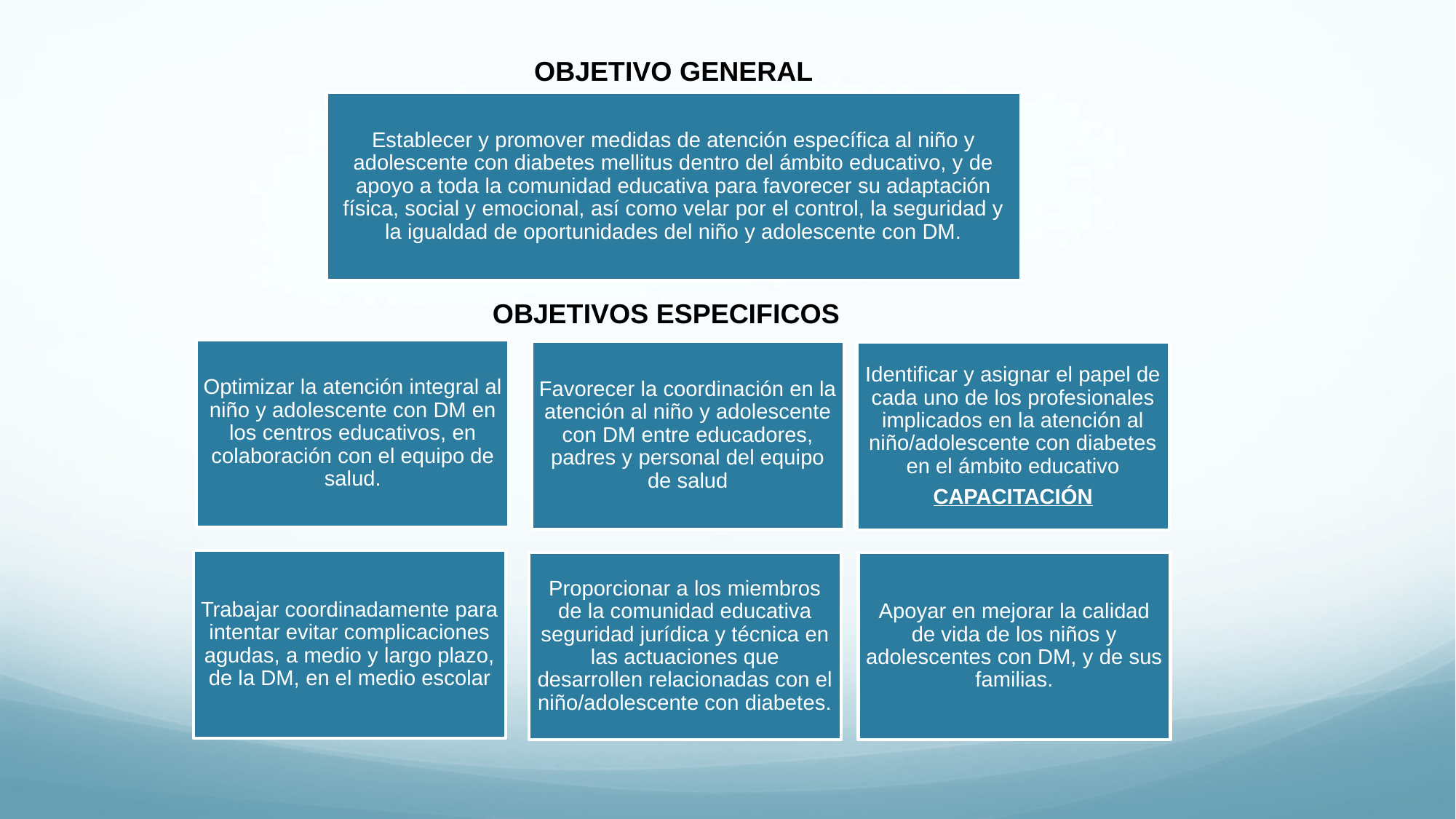

Apoyar en mejorar la calidad de vida de los niños y adolescentes con DM, y de sus familias.
Proporcionar a los miembros de la comunidad educativa seguridad jurídica y técnica en las actuaciones que desarrollen relacionadas con el niño/adolescente con diabetes.
Identificar y asignar el papel de cada uno de los profesionales implicados en la atención al niño/adolescente con diabetes en el ámbito educativo
CAPACITACIÓN
Optimizar la atención integral al niño y adolescente con DM en los centros educativos, en colaboración con el equipo de salud.
Trabajar coordinadamente para intentar evitar complicaciones agudas, a medio y largo plazo, de la DM, en el medio escolar
Favorecer la coordinación en la atención al niño y adolescente con DM entre educadores, padres y personal del equipo de salud
Establecer y promover medidas de atención específica al niño y adolescente con diabetes mellitus dentro del ámbito educativo, y de apoyo a toda la comunidad educativa para favorecer su adaptación física, social y emocional, así como velar por el control, la seguridad y la igualdad de oportunidades del niño y adolescente con DM.
OBJETIVO GENERAL
OBJETIVOS ESPECIFICOS